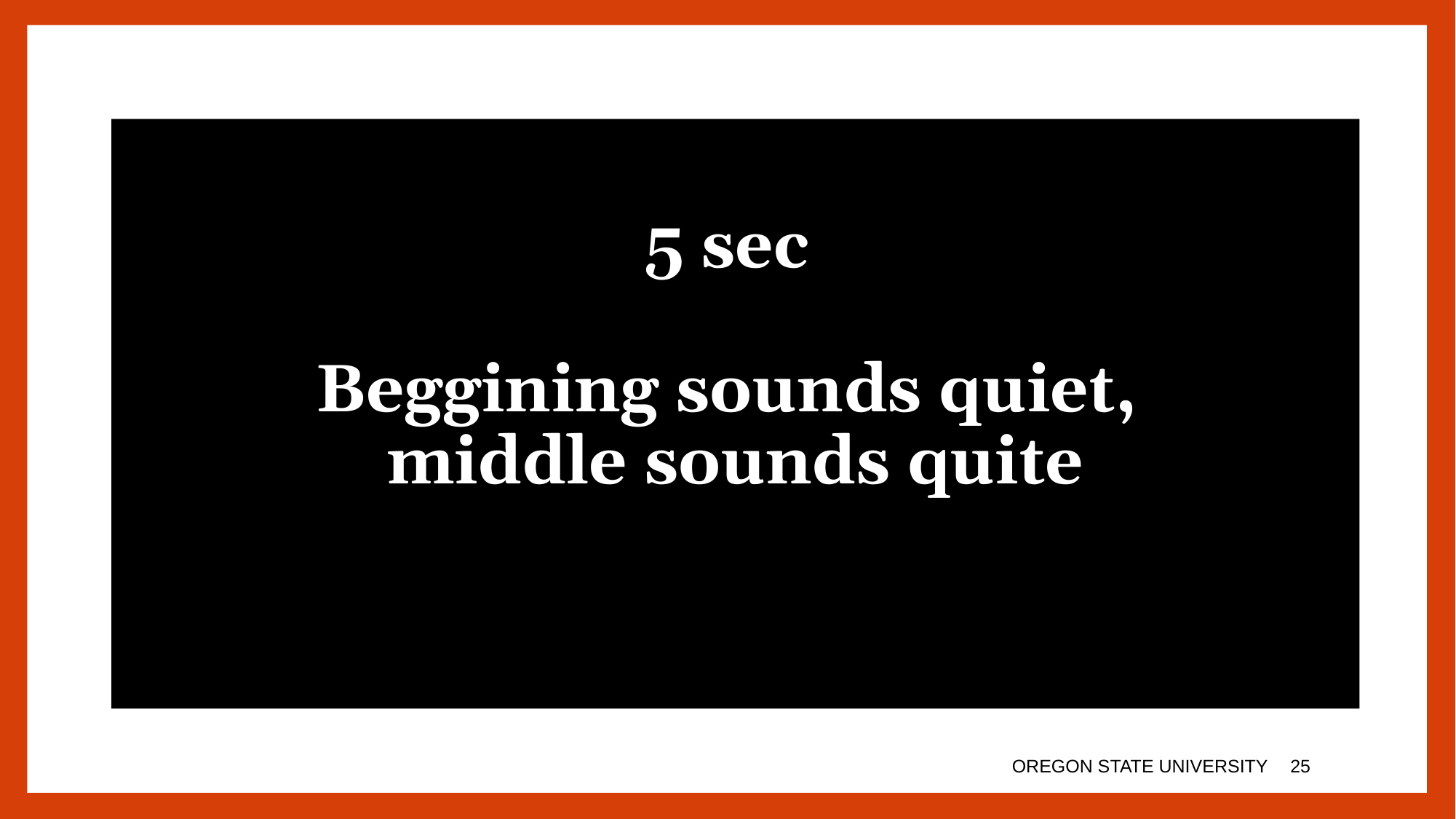

5 sec

Beggining sounds quiet,
middle sounds quite

OREGON STATE UNIVERSITY
25